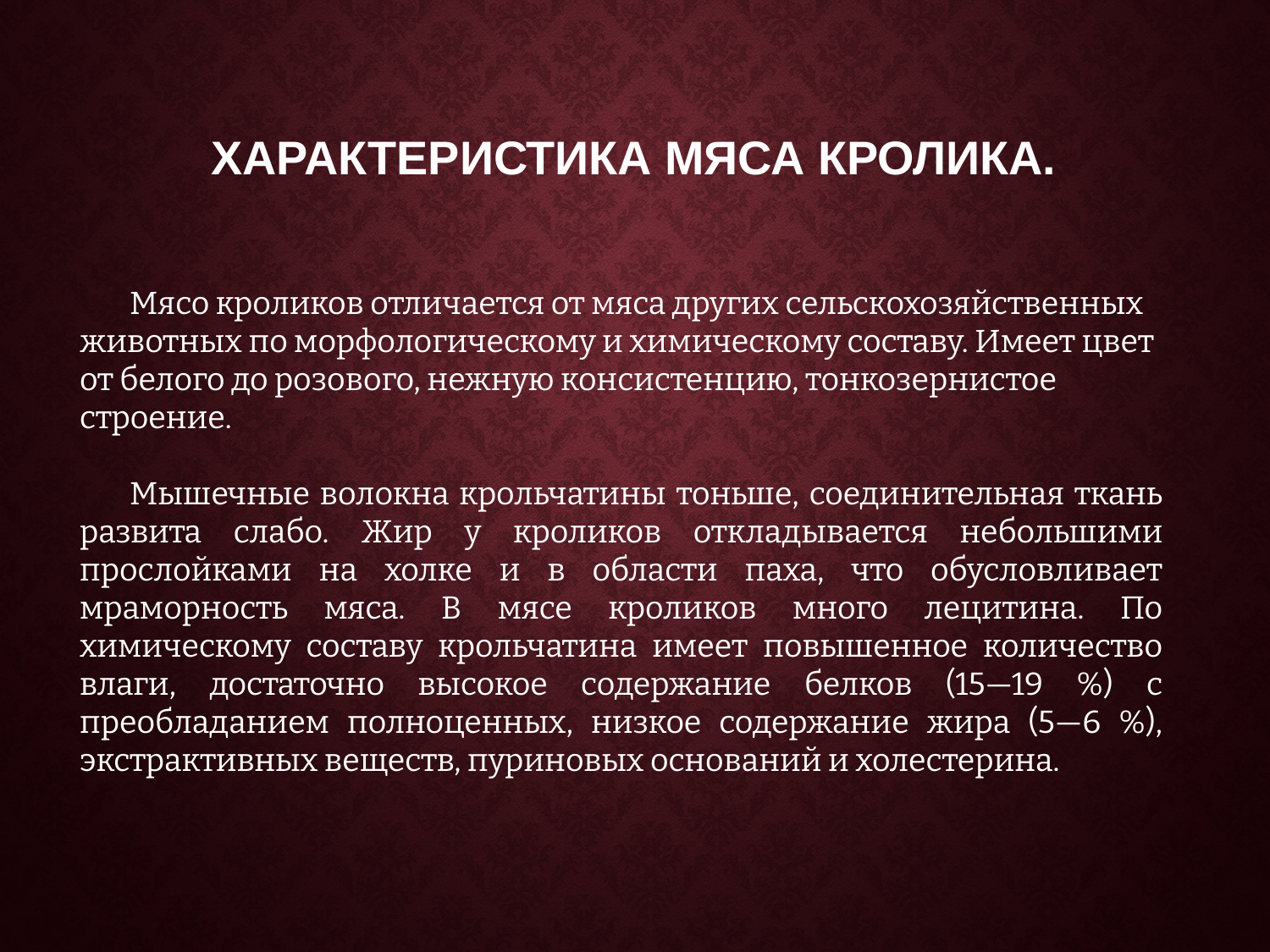

# Характеристика мяса кролика.
Мясо кроликов отличается от мяса других сельскохозяйственных животных по морфологическому и химическому составу. Имеет цвет от белого до розового, нежную консистенцию, тонкозернистое строение.

Мышечные волокна крольчатины тоньше, соединительная ткань развита слабо. Жир у кроликов откладывается небольшими прослойками на холке и в области паха, что обусловливает мраморность мяса. В мясе кроликов много лецитина. По химическому составу крольчатина имеет повышенное количество влаги, достаточно высокое содержание белков (15—19 %) с преобладанием полноценных, низкое содержание жира (5—6 %), экстрактивных веществ, пуриновых оснований и холестерина.